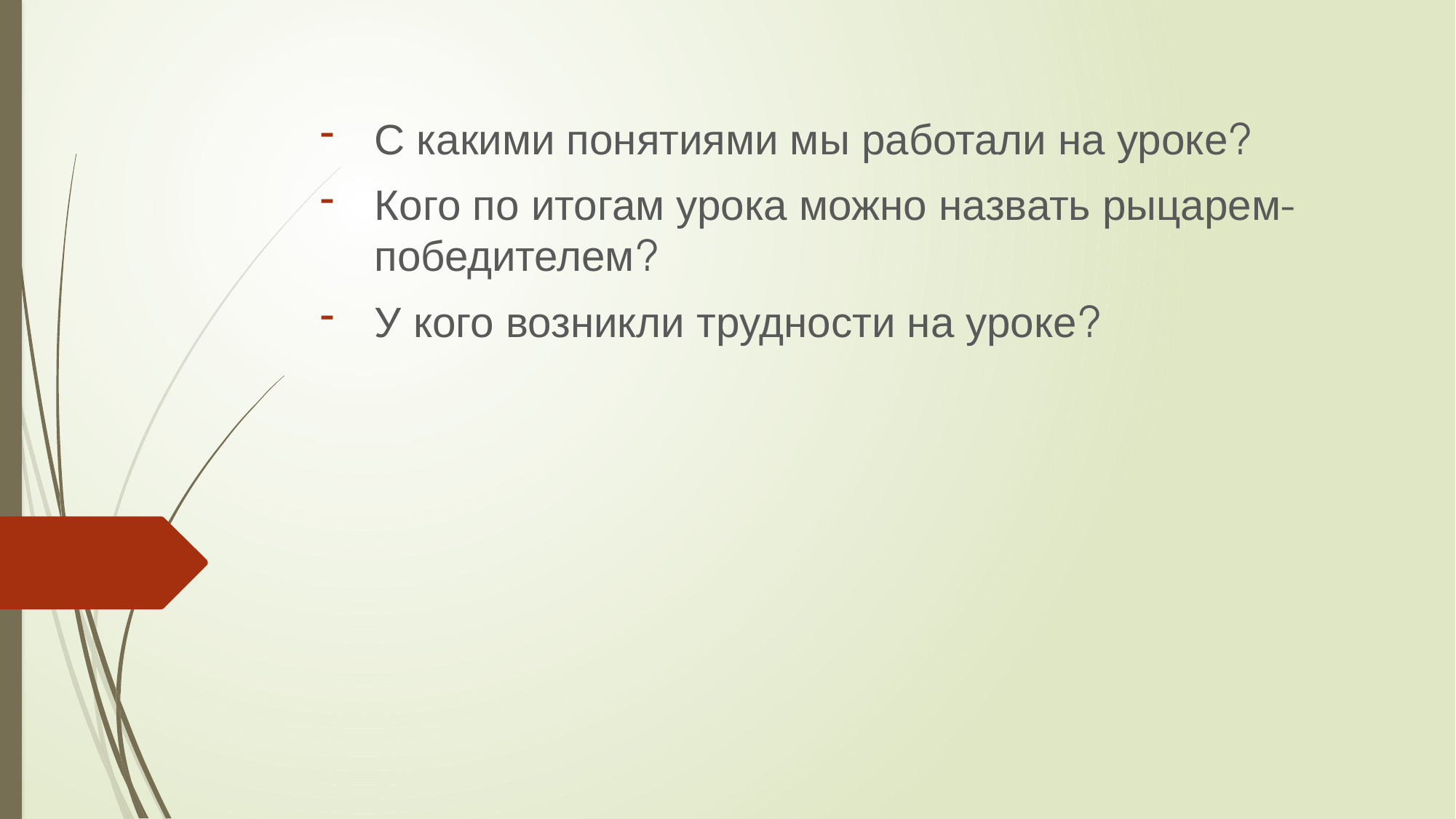

С какими понятиями мы работали на уроке?
Кого по итогам урока можно назвать рыцарем-победителем?
У кого возникли трудности на уроке?